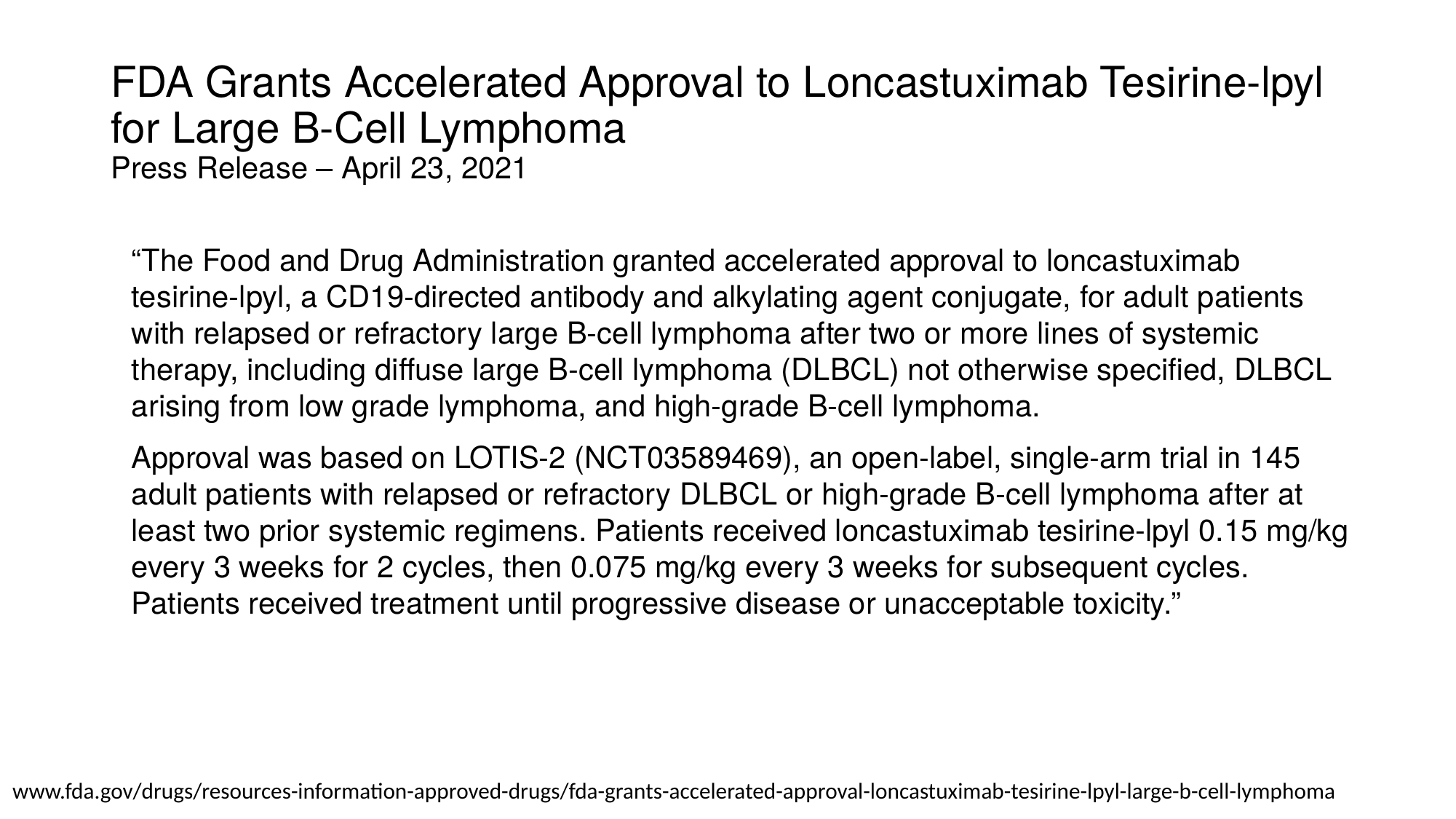

# FDA Grants Accelerated Approval to Loncastuximab Tesirine-lpyl for Large B-Cell Lymphoma Press Release – April 23, 2021
“The Food and Drug Administration granted accelerated approval to loncastuximab tesirine-lpyl, a CD19-directed antibody and alkylating agent conjugate, for adult patients with relapsed or refractory large B-cell lymphoma after two or more lines of systemic therapy, including diffuse large B-cell lymphoma (DLBCL) not otherwise specified, DLBCL arising from low grade lymphoma, and high-grade B-cell lymphoma.
Approval was based on LOTIS-2 (NCT03589469), an open-label, single-arm trial in 145 adult patients with relapsed or refractory DLBCL or high-grade B-cell lymphoma after at least two prior systemic regimens. Patients received loncastuximab tesirine-lpyl 0.15 mg/kg every 3 weeks for 2 cycles, then 0.075 mg/kg every 3 weeks for subsequent cycles. Patients received treatment until progressive disease or unacceptable toxicity.”
www.fda.gov/drugs/resources-information-approved-drugs/fda-grants-accelerated-approval-loncastuximab-tesirine-lpyl-large-b-cell-lymphoma